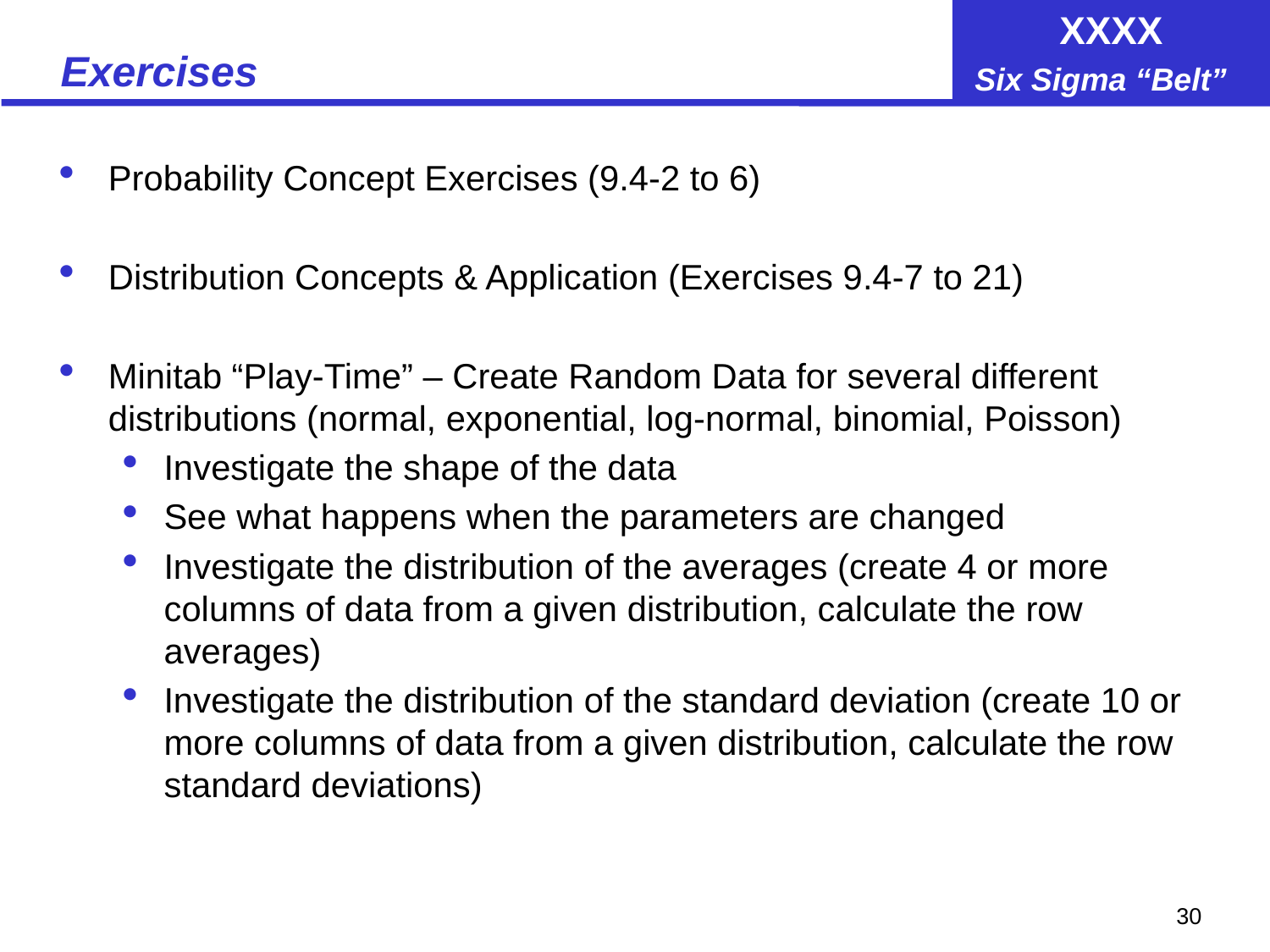

# Exercises
Probability Concept Exercises (9.4-2 to 6)

Distribution Concepts & Application (Exercises 9.4-7 to 21)

Minitab “Play-Time” – Create Random Data for several different distributions (normal, exponential, log-normal, binomial, Poisson)
Investigate the shape of the data
See what happens when the parameters are changed
Investigate the distribution of the averages (create 4 or more columns of data from a given distribution, calculate the row averages)
Investigate the distribution of the standard deviation (create 10 or more columns of data from a given distribution, calculate the row standard deviations)